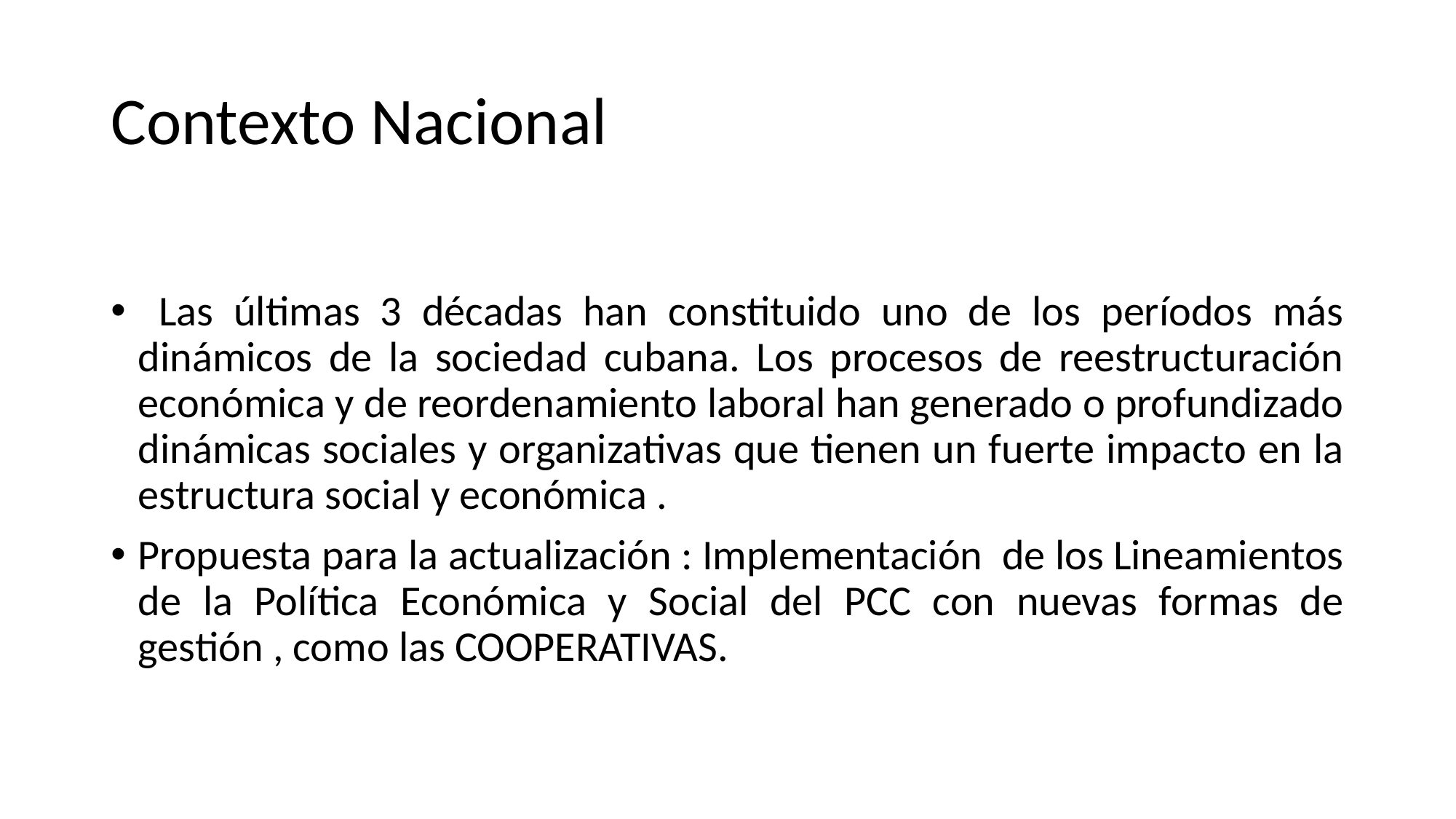

# Contexto Nacional

 Las últimas 3 décadas han constituido uno de los períodos más dinámicos de la sociedad cubana. Los procesos de reestructuración económica y de reordenamiento laboral han generado o profundizado dinámicas sociales y organizativas que tienen un fuerte impacto en la estructura social y económica .
Propuesta para la actualización : Implementación  de los Lineamientos de la Política Económica y Social del PCC con nuevas formas de gestión , como las COOPERATIVAS.